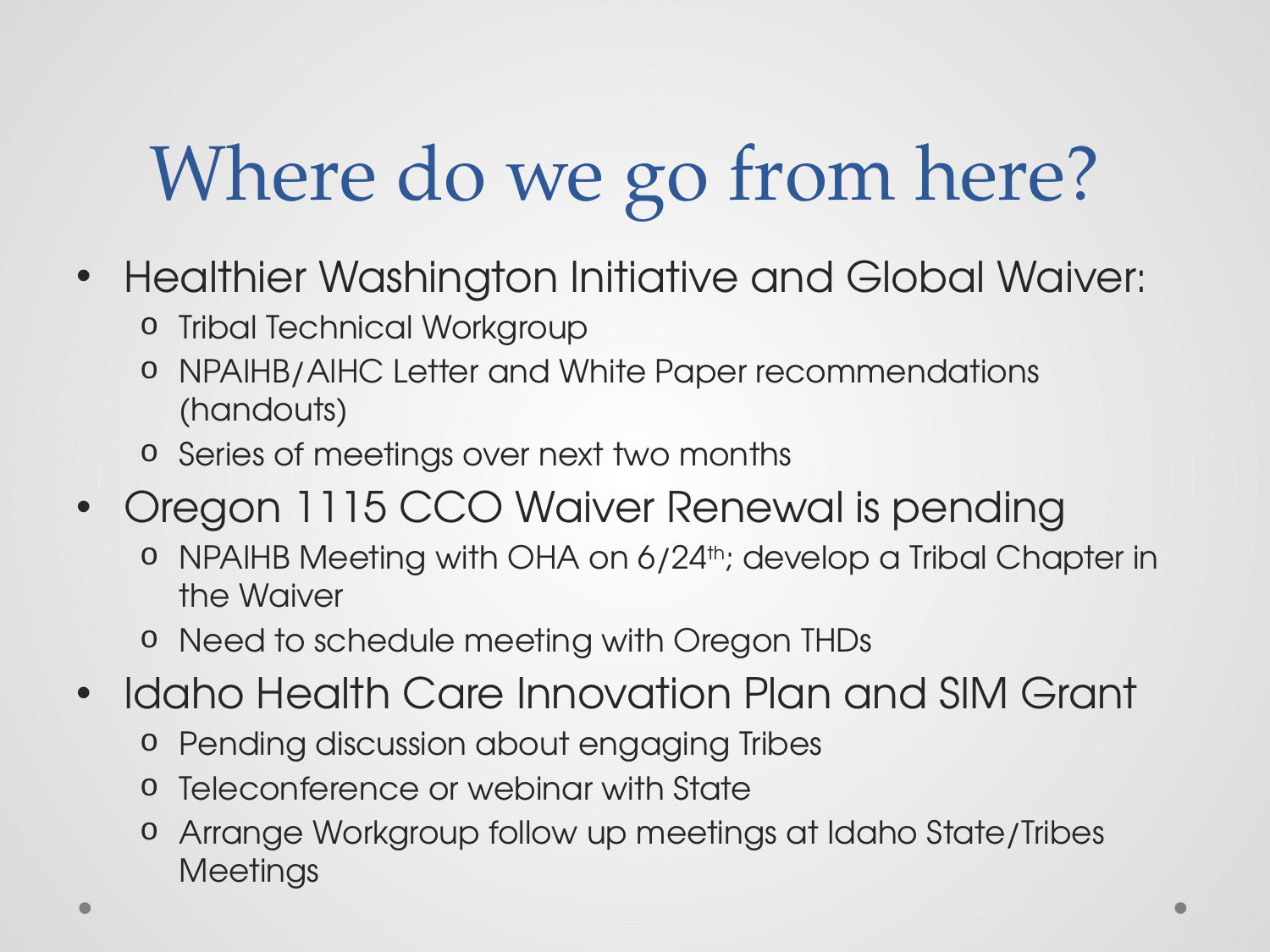

# Where do we go from here?
Healthier Washington Initiative and Global Waiver:
Tribal Technical Workgroup
NPAIHB/AIHC Letter and White Paper recommendations (handouts)
Series of meetings over next two months
Oregon 1115 CCO Waiver Renewal is pending
NPAIHB Meeting with OHA on 6/24th; develop a Tribal Chapter in the Waiver
Need to schedule meeting with Oregon THDs
Idaho Health Care Innovation Plan and SIM Grant
Pending discussion about engaging Tribes
Teleconference or webinar with State
Arrange Workgroup follow up meetings at Idaho State/Tribes Meetings